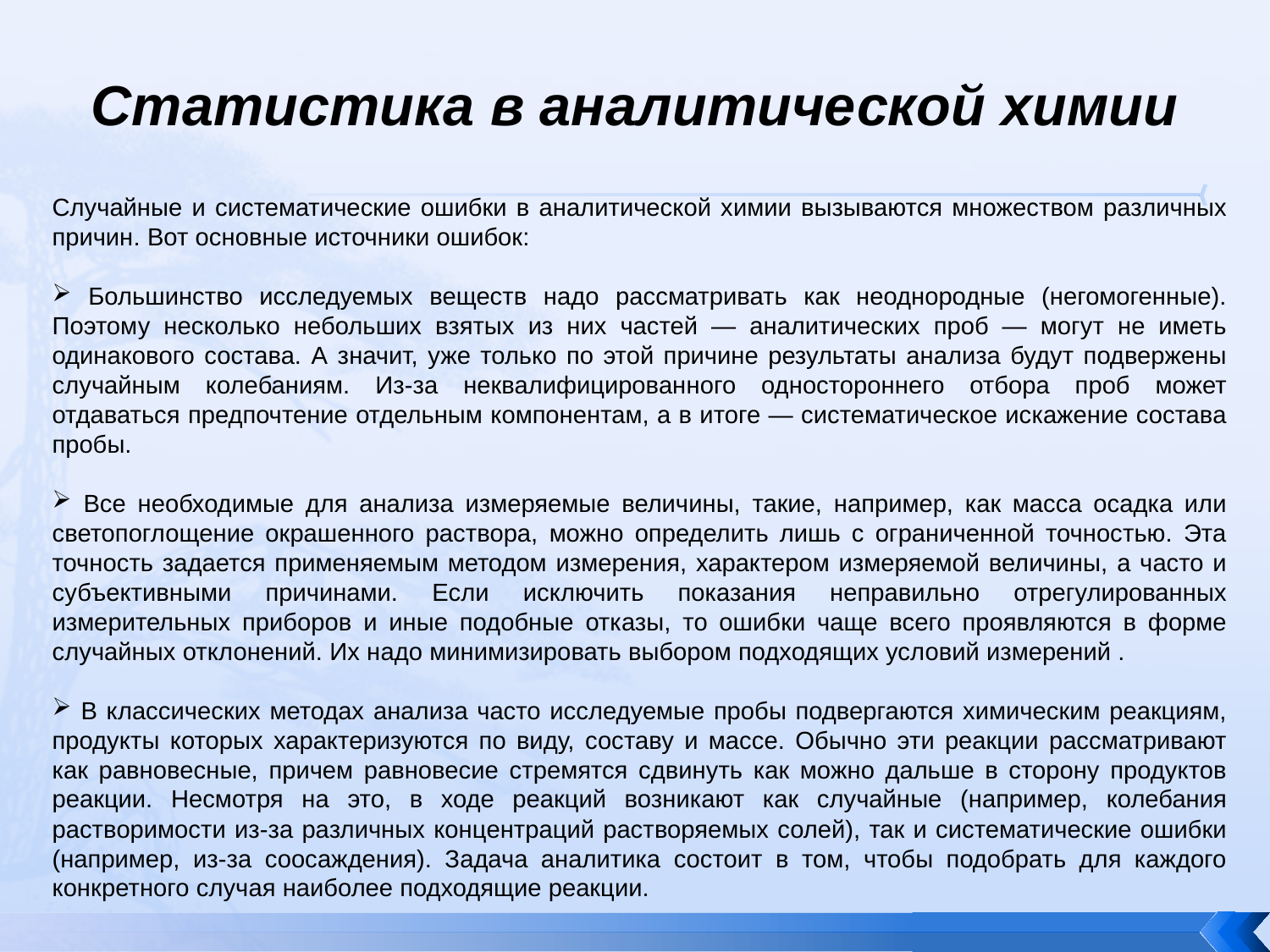

# Статистика в аналитической химии
Случайные и систематические ошибки в аналитической химии вызываются множеством различных причин. Вот основные источники ошибок:

 Большинство исследуемых веществ надо рассматривать как неоднородные (негомогенные). Поэтому несколько небольших взятых из них частей — аналитических проб — могут не иметь одинакового состава. А значит, уже только по этой причине результаты анализа будут подвержены случайным колебаниям. Из-за неквалифицированного одностороннего отбора проб может отдаваться предпочтение отдельным компонентам, а в итоге — систематическое искажение состава пробы.

 Все необходимые для анализа измеряемые величины, такие, например, как масса осадка или светопоглощение окрашенного раствора, можно определить лишь с ограниченной точностью. Эта точность задается применяемым методом измерения, характером измеряемой величины, а часто и субъективными причинами. Если исключить показания неправильно отрегулированных измерительных приборов и иные подобные отказы, то ошибки чаще всего проявляются в форме случайных отклонений. Их надо минимизировать выбором подходящих условий измерений .

 В классических методах анализа часто исследуемые пробы подвергаются химическим реакциям, продукты которых характеризуются по виду, составу и массе. Обычно эти реакции рассматривают как равновесные, причем равновесие стремятся сдвинуть как можно дальше в сторону продуктов реакции. Несмотря на это, в ходе реакций возникают как случайные (например, колебания растворимости из-за различных концентраций растворяемых солей), так и систематические ошибки (например, из-за соосаждения). Задача аналитика состоит в том, чтобы подобрать для каждого конкретного случая наиболее подходящие реакции.